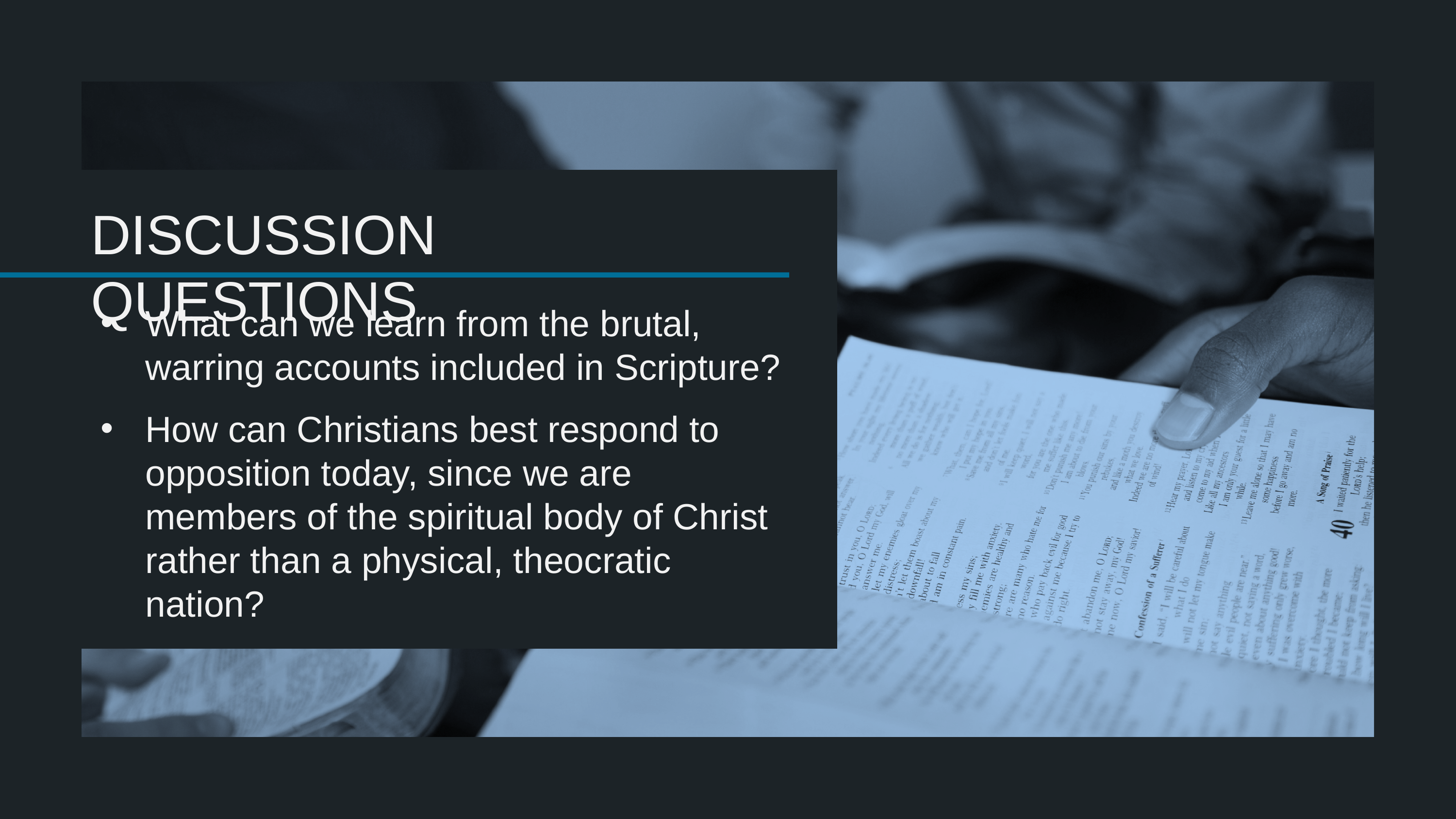

What can we learn from the brutal, warring accounts included in Scripture?
How can Christians best respond to opposition today, since we are members of the spiritual body of Christ rather than a physical, theocratic nation?